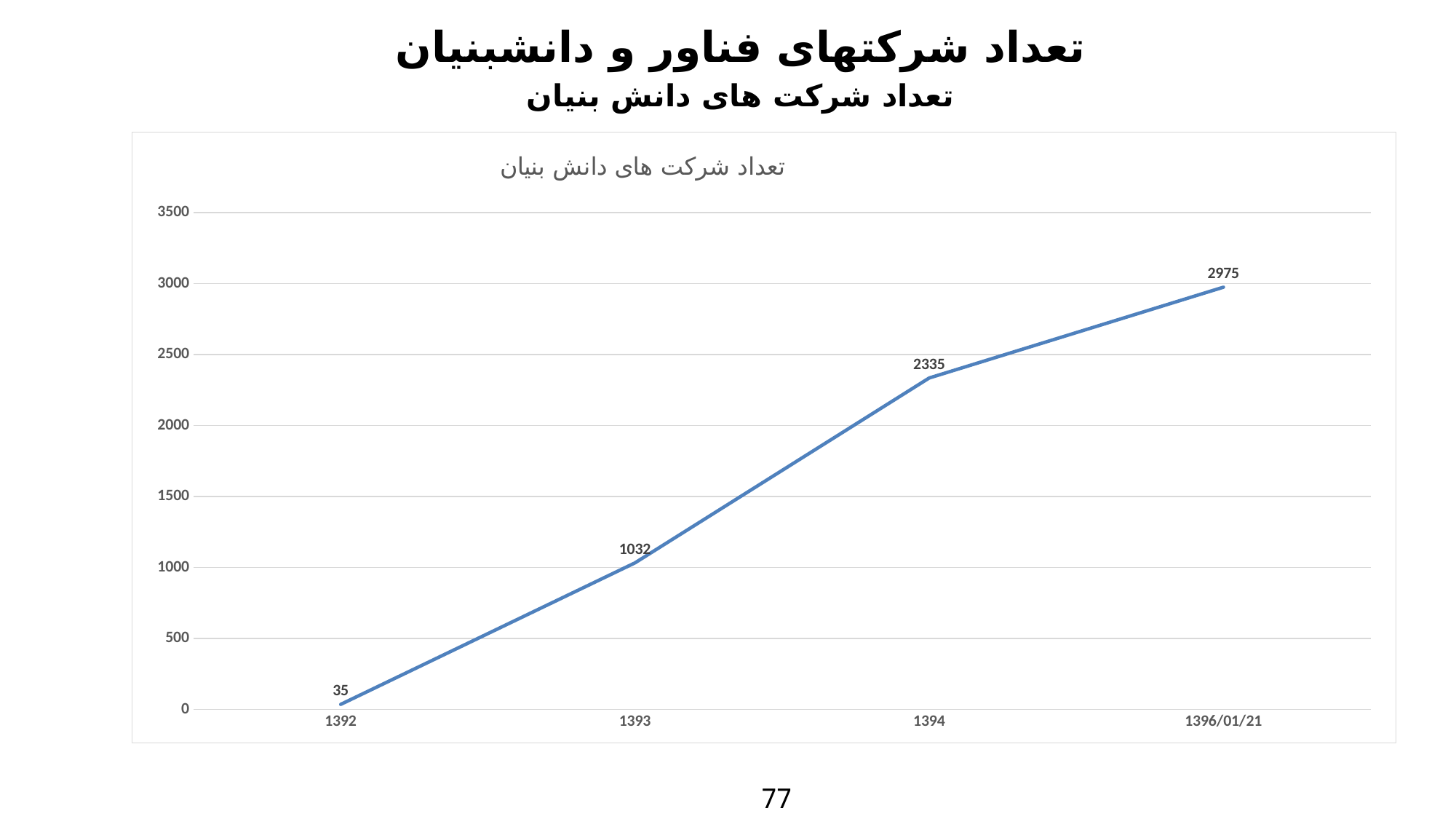

تعداد شرکتهای فناور و دانش­بنیان
تعداد شرکت های دانش بنیان

### Chart: تعداد شرکت های دانش بنیان

| Category | تعداد |
|---|---|
| 1392 | 35.0 |
| 1393 | 1032.0 |
| 1394 | 2335.0 |
| 1396/01/21 | 2975.0 |
77